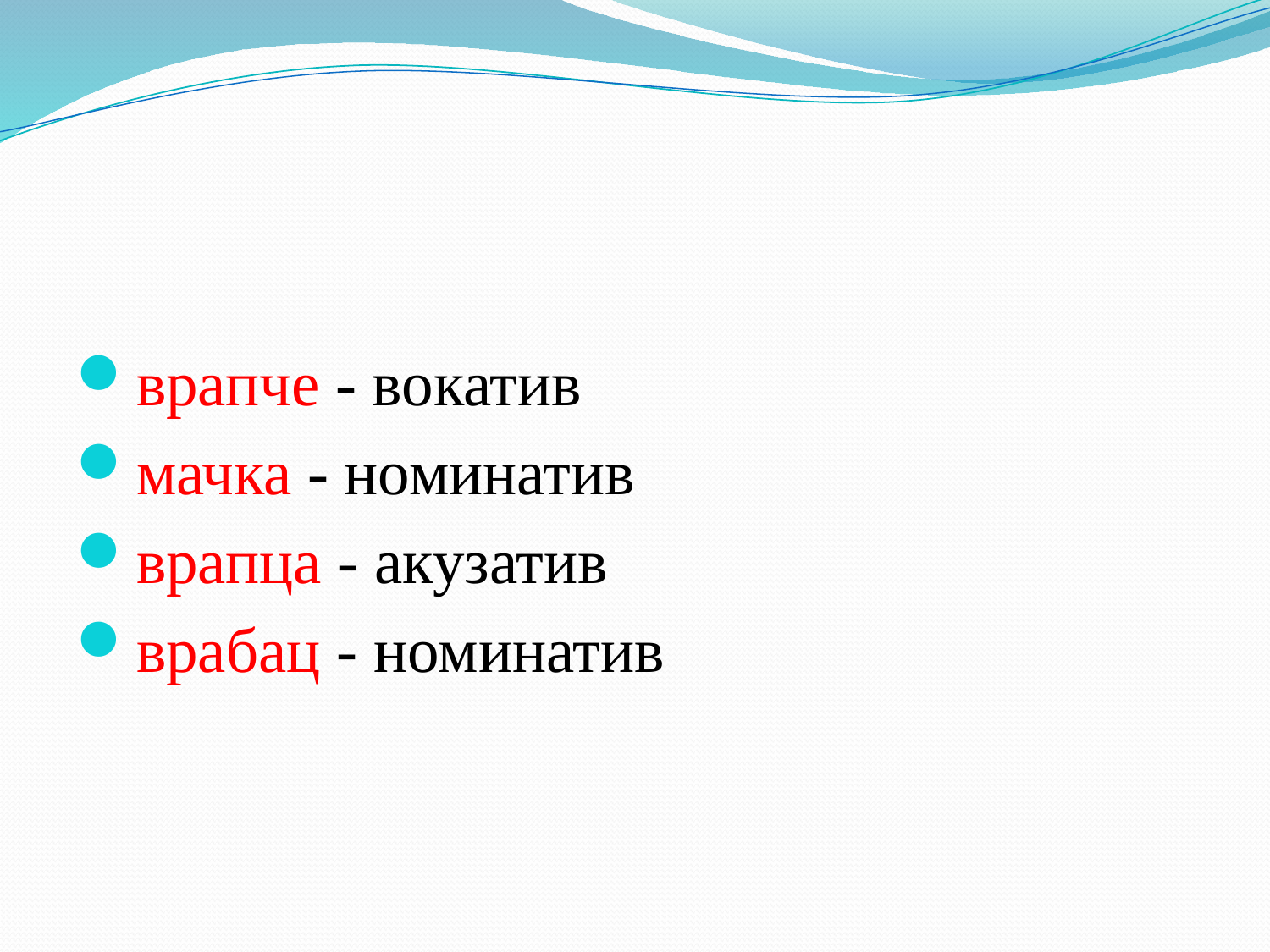

#

врапче - вокатив
мачка - номинатив
врапца - акузатив
врабац - номинатив